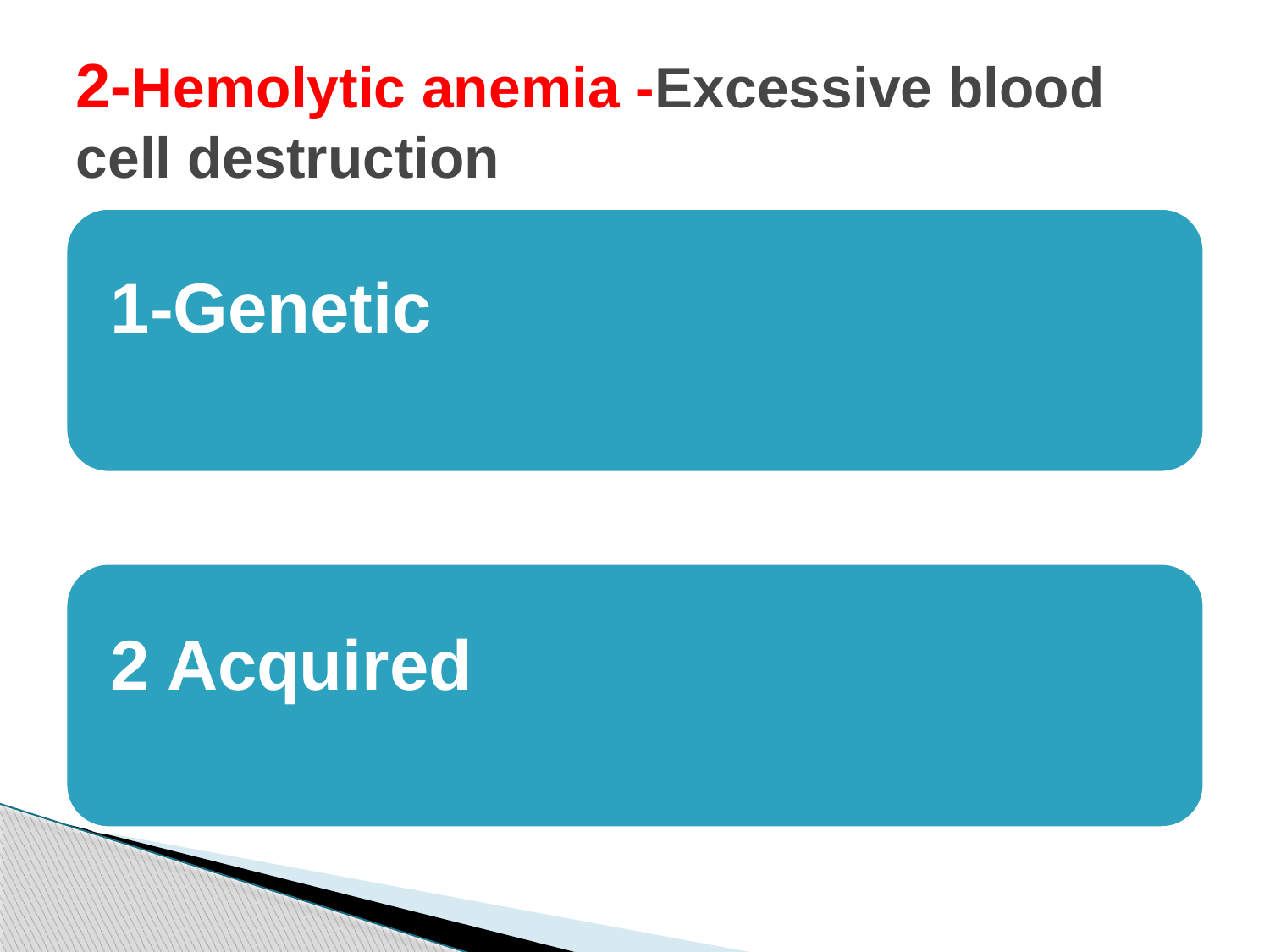

# 2-Hemolytic anemia -Excessive blood cell destruction
1-Genetic

2 Acquired